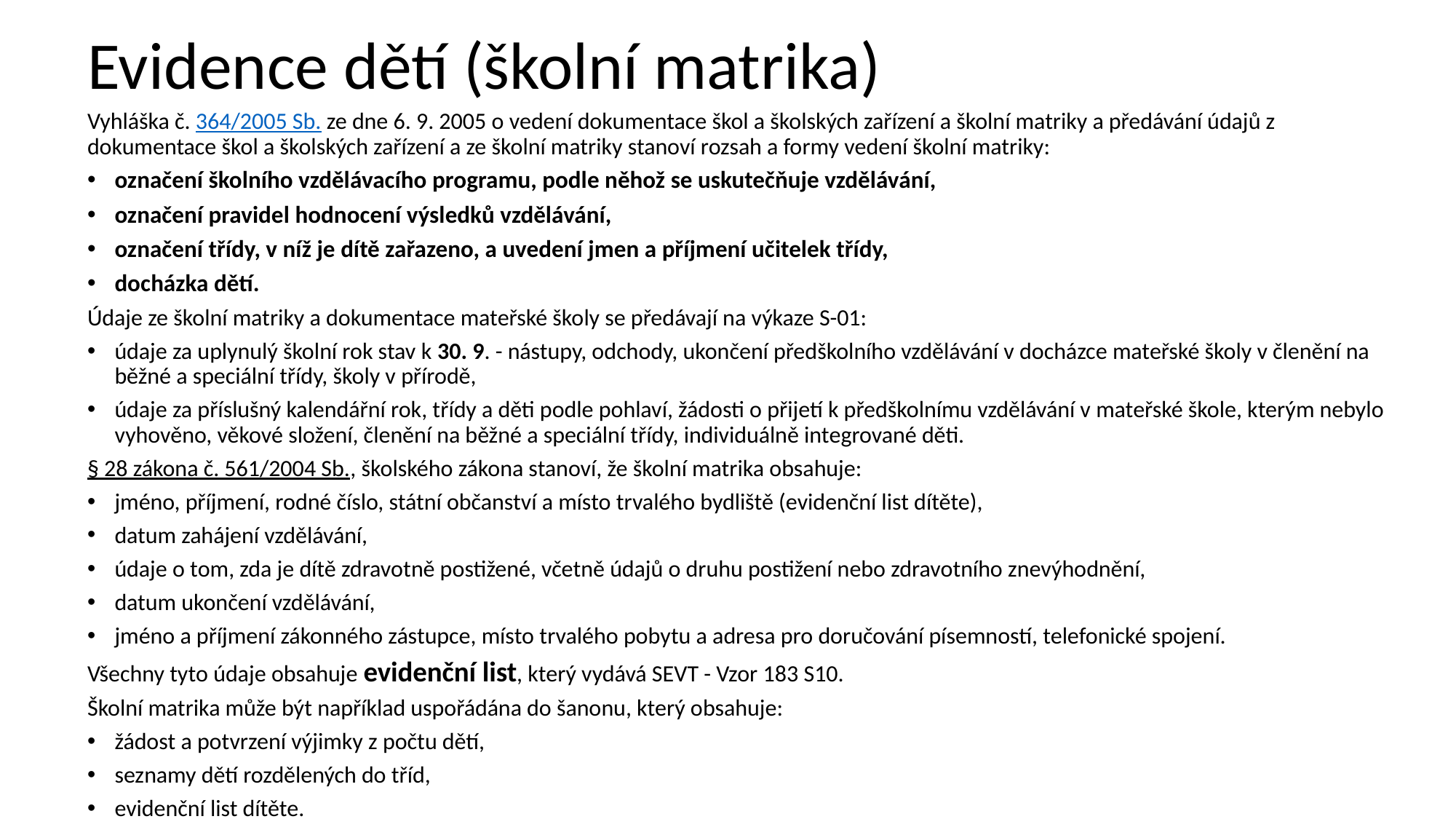

# Evidence dětí (školní matrika)
Vyhláška č. 364/2005 Sb. ze dne 6. 9. 2005 o vedení dokumentace škol a školských zařízení a školní matriky a předávání údajů z dokumentace škol a školských zařízení a ze školní matriky stanoví rozsah a formy vedení školní matriky:
označení školního vzdělávacího programu, podle něhož se uskutečňuje vzdělávání,
označení pravidel hodnocení výsledků vzdělávání,
označení třídy, v níž je dítě zařazeno, a uvedení jmen a příjmení učitelek třídy,
docházka dětí.
Údaje ze školní matriky a dokumentace mateřské školy se předávají na výkaze S-01:
údaje za uplynulý školní rok stav k 30. 9. - nástupy, odchody, ukončení předškolního vzdělávání v docházce mateřské školy v členění na běžné a speciální třídy, školy v přírodě,
údaje za příslušný kalendářní rok, třídy a děti podle pohlaví, žádosti o přijetí k předškolnímu vzdělávání v mateřské škole, kterým nebylo vyhověno, věkové složení, členění na běžné a speciální třídy, individuálně integrované děti.
§ 28 zákona č. 561/2004 Sb., školského zákona stanoví, že školní matrika obsahuje:
jméno, příjmení, rodné číslo, státní občanství a místo trvalého bydliště (evidenční list dítěte),
datum zahájení vzdělávání,
údaje o tom, zda je dítě zdravotně postižené, včetně údajů o druhu postižení nebo zdravotního znevýhodnění,
datum ukončení vzdělávání,
jméno a příjmení zákonného zástupce, místo trvalého pobytu a adresa pro doručování písemností, telefonické spojení.
Všechny tyto údaje obsahuje evidenční list, který vydává SEVT - Vzor 183 S10.
Školní matrika může být například uspořádána do šanonu, který obsahuje:
žádost a potvrzení výjimky z počtu dětí,
seznamy dětí rozdělených do tříd,
evidenční list dítěte.